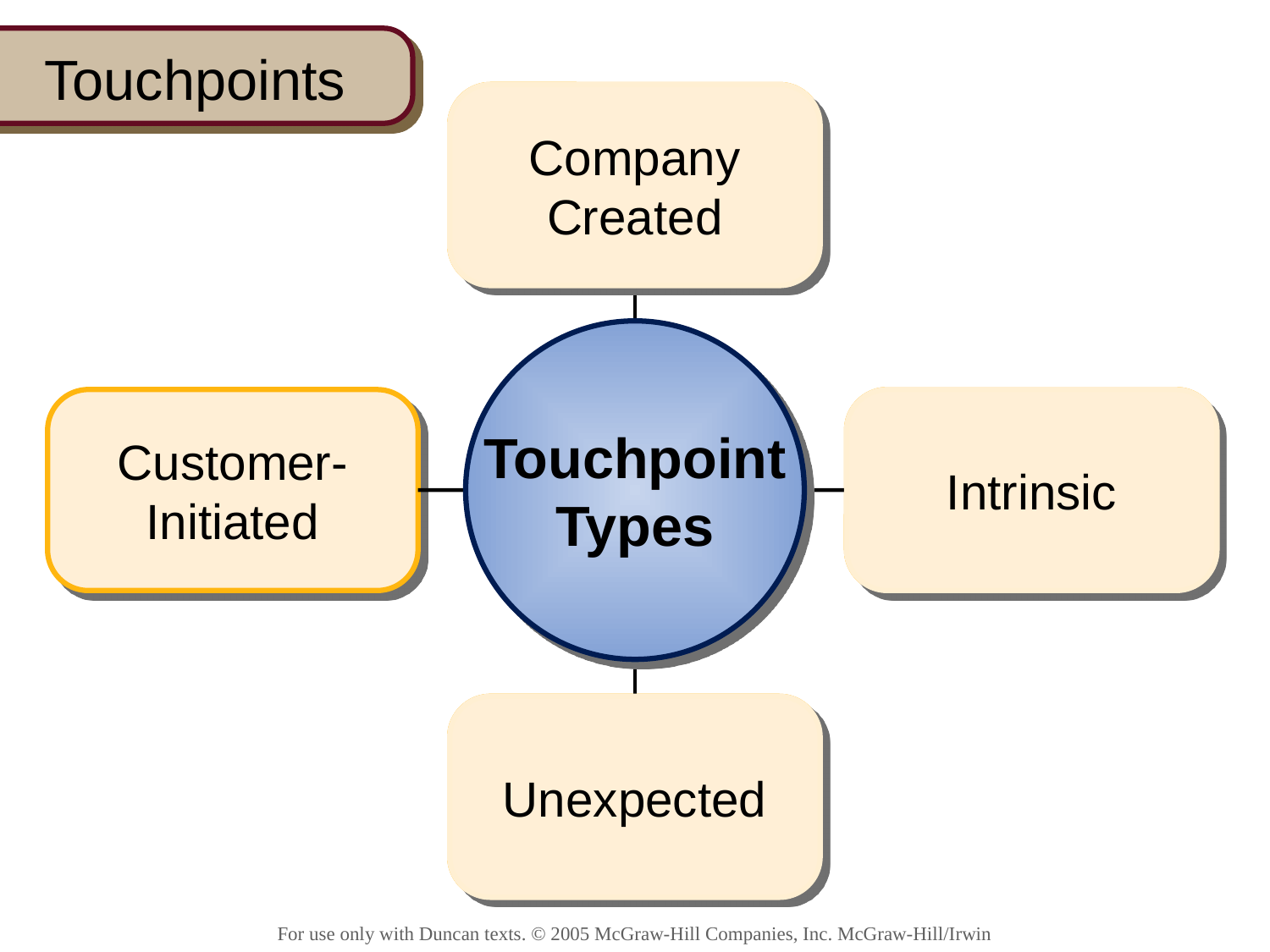

# Touchpoints
Company Created
Company Created
Touchpoint
Types
Customer-Initiated
Intrinsic
Intrinsic
Unexpected
Unexpected